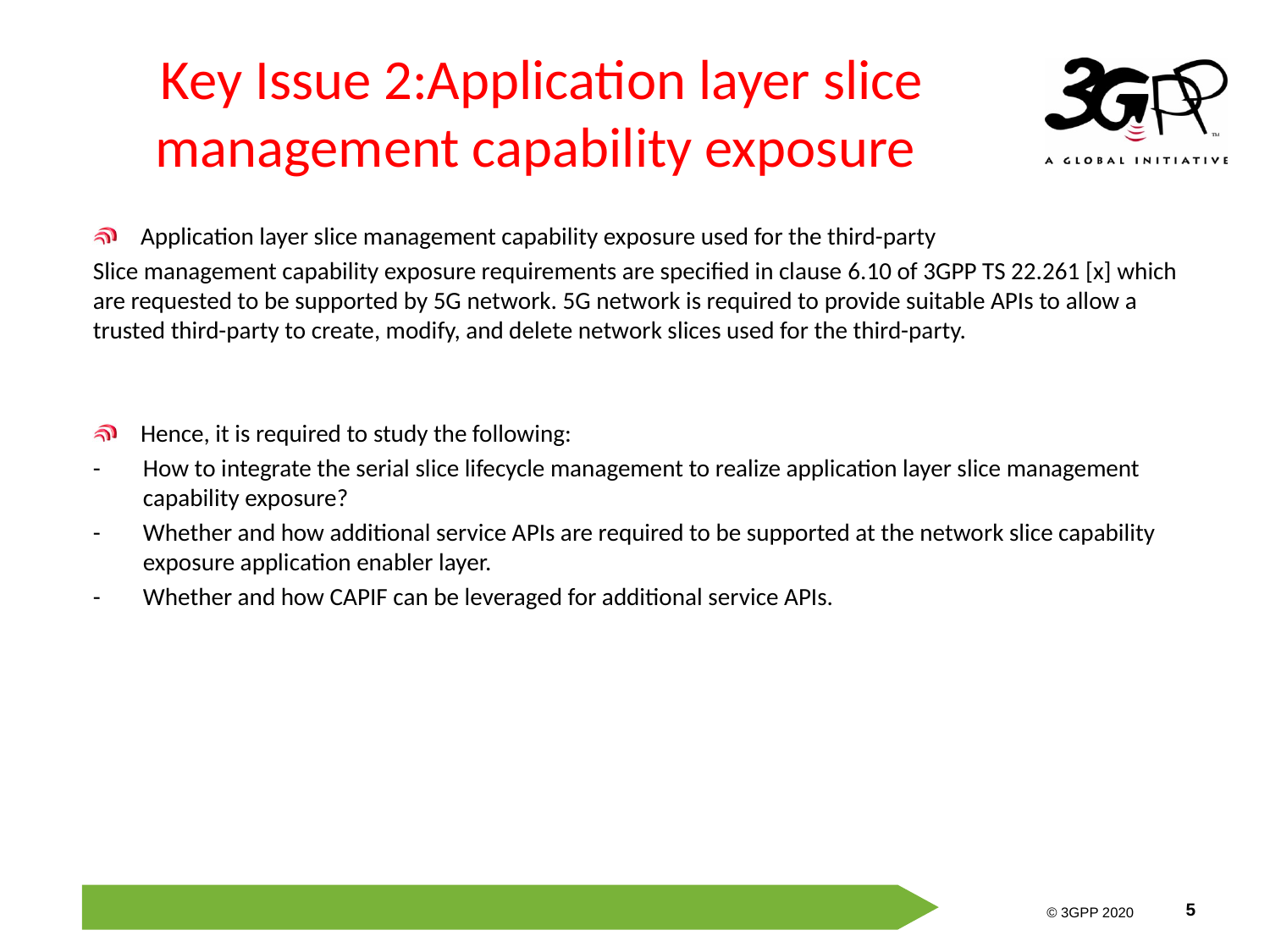

# Key Issue 2:Application layer slice management capability exposure
Application layer slice management capability exposure used for the third-party
Slice management capability exposure requirements are specified in clause 6.10 of 3GPP TS 22.261 [x] which are requested to be supported by 5G network. 5G network is required to provide suitable APIs to allow a trusted third-party to create, modify, and delete network slices used for the third-party.

Hence, it is required to study the following:
-	How to integrate the serial slice lifecycle management to realize application layer slice management capability exposure?
-	Whether and how additional service APIs are required to be supported at the network slice capability exposure application enabler layer.
-	Whether and how CAPIF can be leveraged for additional service APIs.